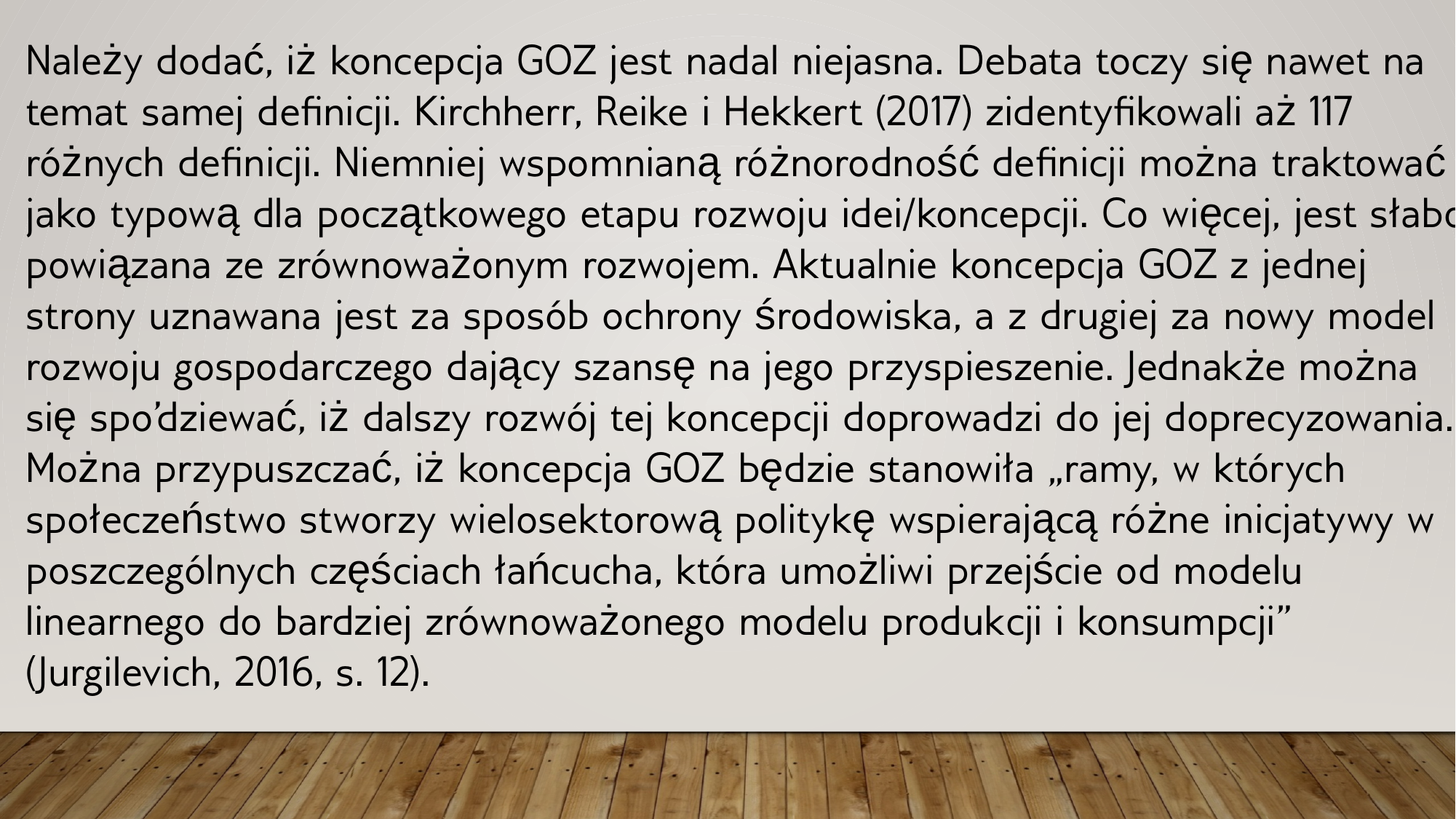

Należy dodać, iż koncepcja GOZ jest nadal niejasna. Debata toczy się nawet na temat samej definicji. Kirchherr, Reike i Hekkert (2017) zidentyfikowali aż 117 różnych definicji. Niemniej wspomnianą różnorodność definicji można traktować jako typową dla początkowego etapu rozwoju idei/koncepcji. Co więcej, jest słabo powiązana ze zrównoważonym rozwojem. Aktualnie koncepcja GOZ z jednej strony uznawana jest za sposób ochrony środowiska, a z drugiej za nowy model rozwoju gospodarczego dający szansę na jego przyspieszenie. Jednakże można się spo’dziewać, iż dalszy rozwój tej koncepcji doprowadzi do jej doprecyzowania. Można przypuszczać, iż koncepcja GOZ będzie stanowiła „ramy, w których społeczeństwo stworzy wielosektorową politykę wspierającą różne inicjatywy w poszczególnych częściach łańcucha, która umożliwi przejście od modelu linearnego do bardziej zrównoważonego modelu produkcji i konsumpcji” (Jurgilevich, 2016, s. 12).